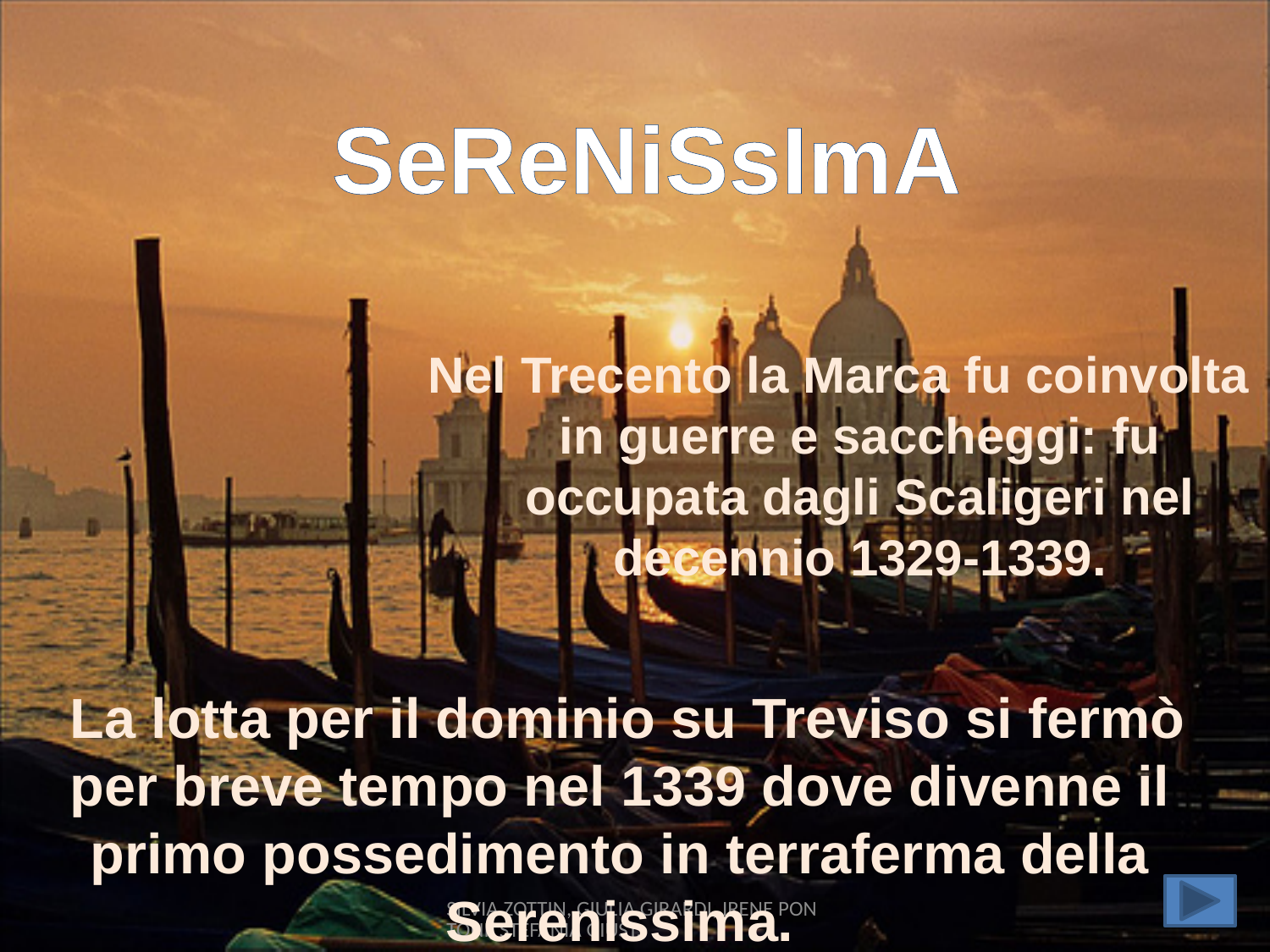

# SeReNiSsImA
Nel Trecento la Marca fu coinvolta in guerre e saccheggi: fu occupata dagli Scaligeri nel decennio 1329-1339.
 La lotta per il dominio su Treviso si fermò per breve tempo nel 1339 dove divenne il primo possedimento in terraferma della Serenissima.

SILVIA ZOTTIN, GIULIA GIRARDI, IRENE PONTONI, STEFANIA GIUST.